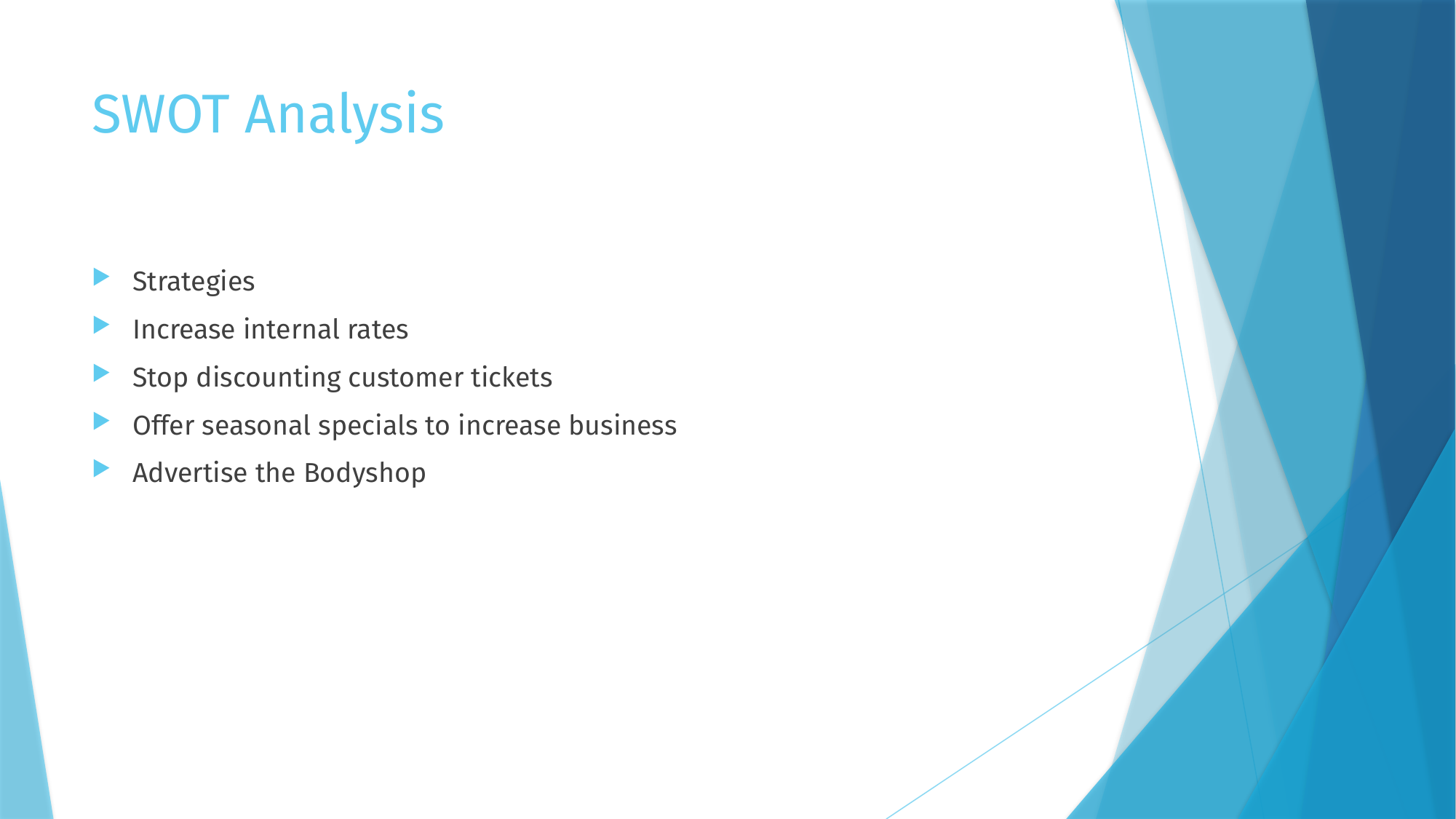

# SWOT Analysis
Strategies
Increase internal rates
Stop discounting customer tickets
Offer seasonal specials to increase business
Advertise the Bodyshop